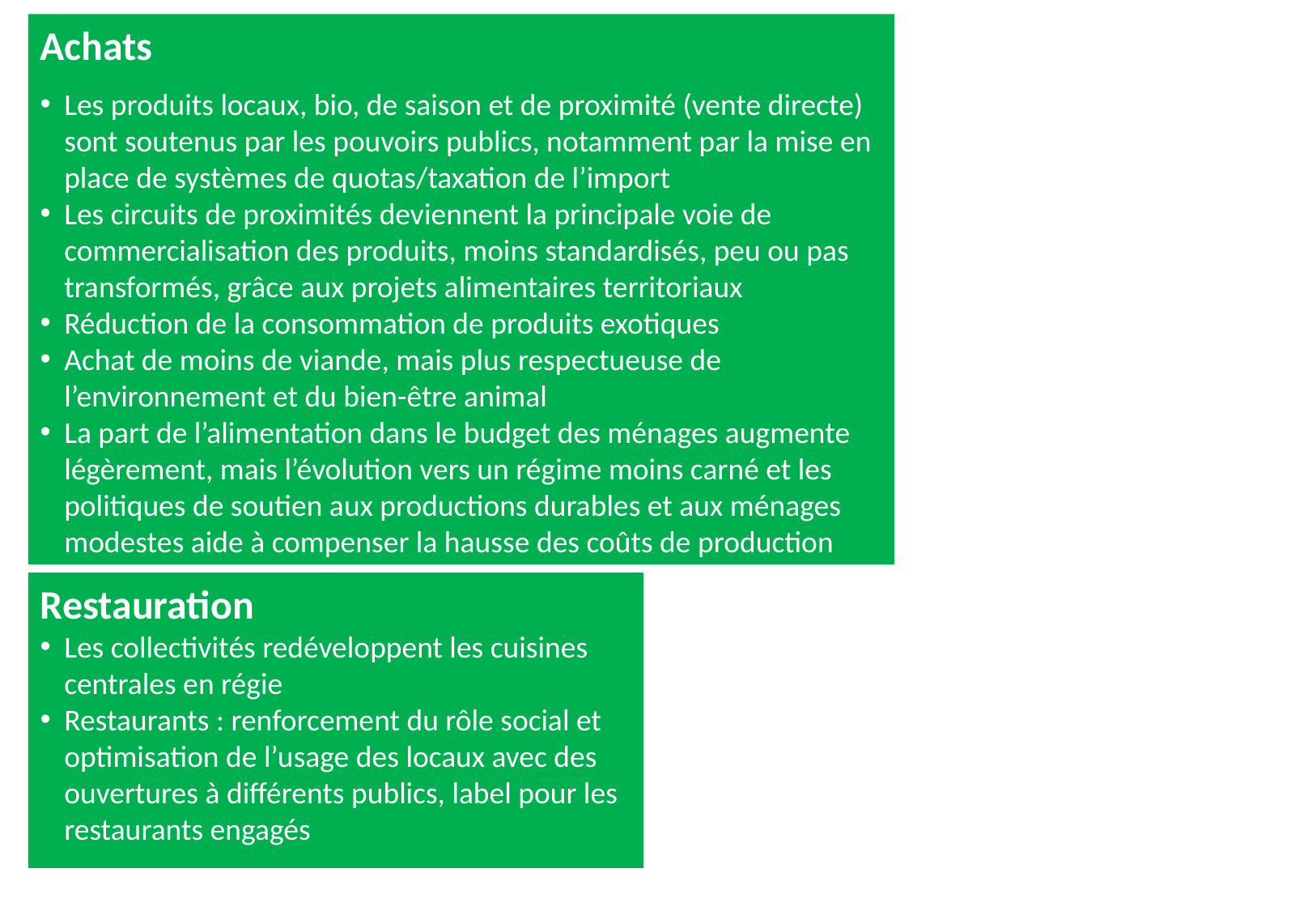

Achats

Les produits locaux, bio, de saison et de proximité (vente directe) sont soutenus par les pouvoirs publics, notamment par la mise en place de systèmes de quotas/taxation de l’import
Les circuits de proximités deviennent la principale voie de commercialisation des produits, moins standardisés, peu ou pas transformés, grâce aux projets alimentaires territoriaux
Réduction de la consommation de produits exotiques
Achat de moins de viande, mais plus respectueuse de l’environnement et du bien-être animal
La part de l’alimentation dans le budget des ménages augmente légèrement, mais l’évolution vers un régime moins carné et les politiques de soutien aux productions durables et aux ménages modestes aide à compenser la hausse des coûts de production
Restauration
Les collectivités redéveloppent les cuisines centrales en régie
Restaurants : renforcement du rôle social et optimisation de l’usage des locaux avec des ouvertures à différents publics, label pour les restaurants engagés